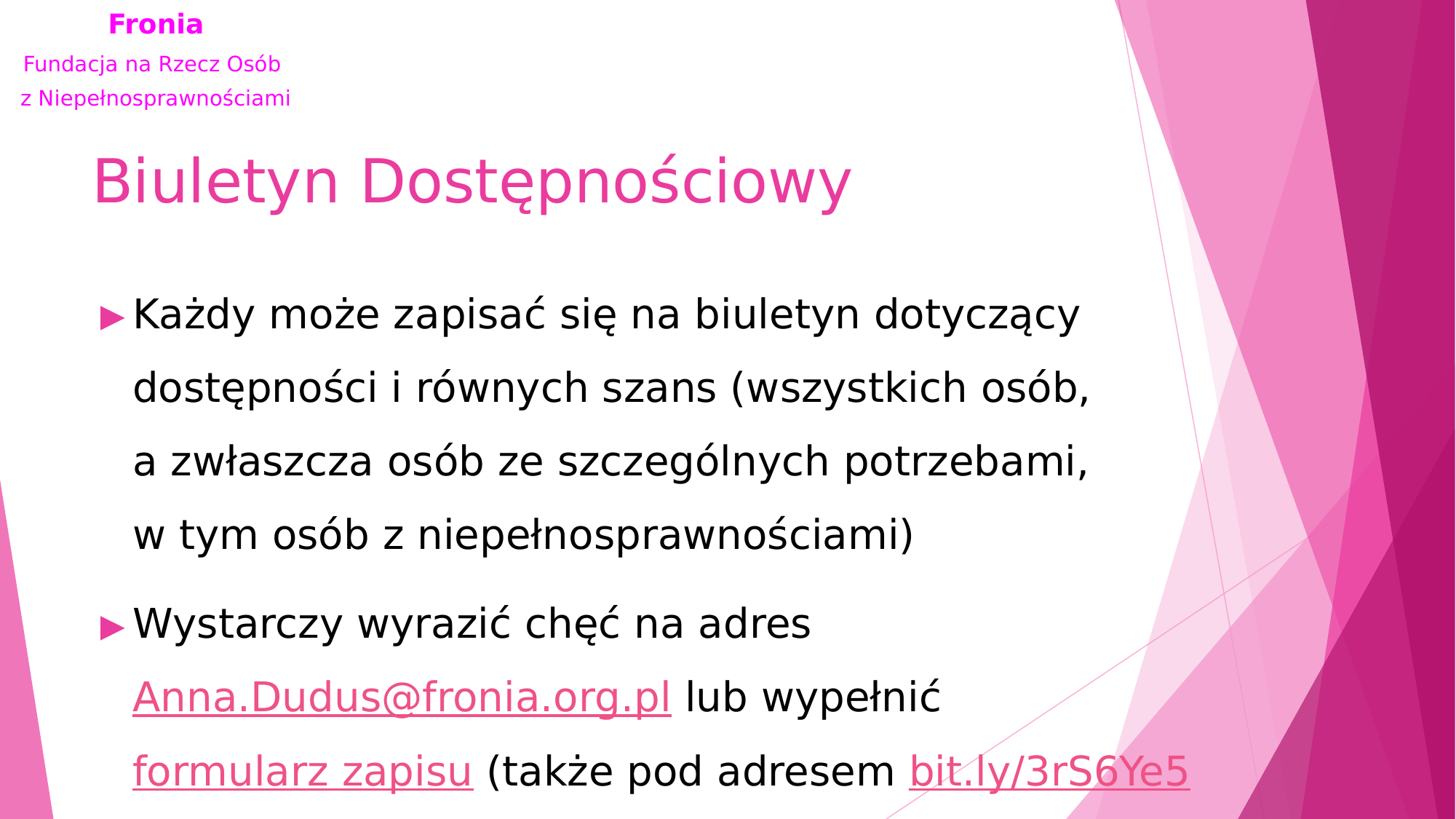

# Biuletyn Dostępnościowy
Każdy może zapisać się na biuletyn dotyczący dostępności i równych szans (wszystkich osób, a zwłaszcza osób ze szczególnych potrzebami, w tym osób z niepełnosprawnościami)
Wystarczy wyrazić chęć na adres Anna.Dudus@fronia.org.pl lub wypełnić formularz zapisu (także pod adresem bit.ly/3rS6Ye5)